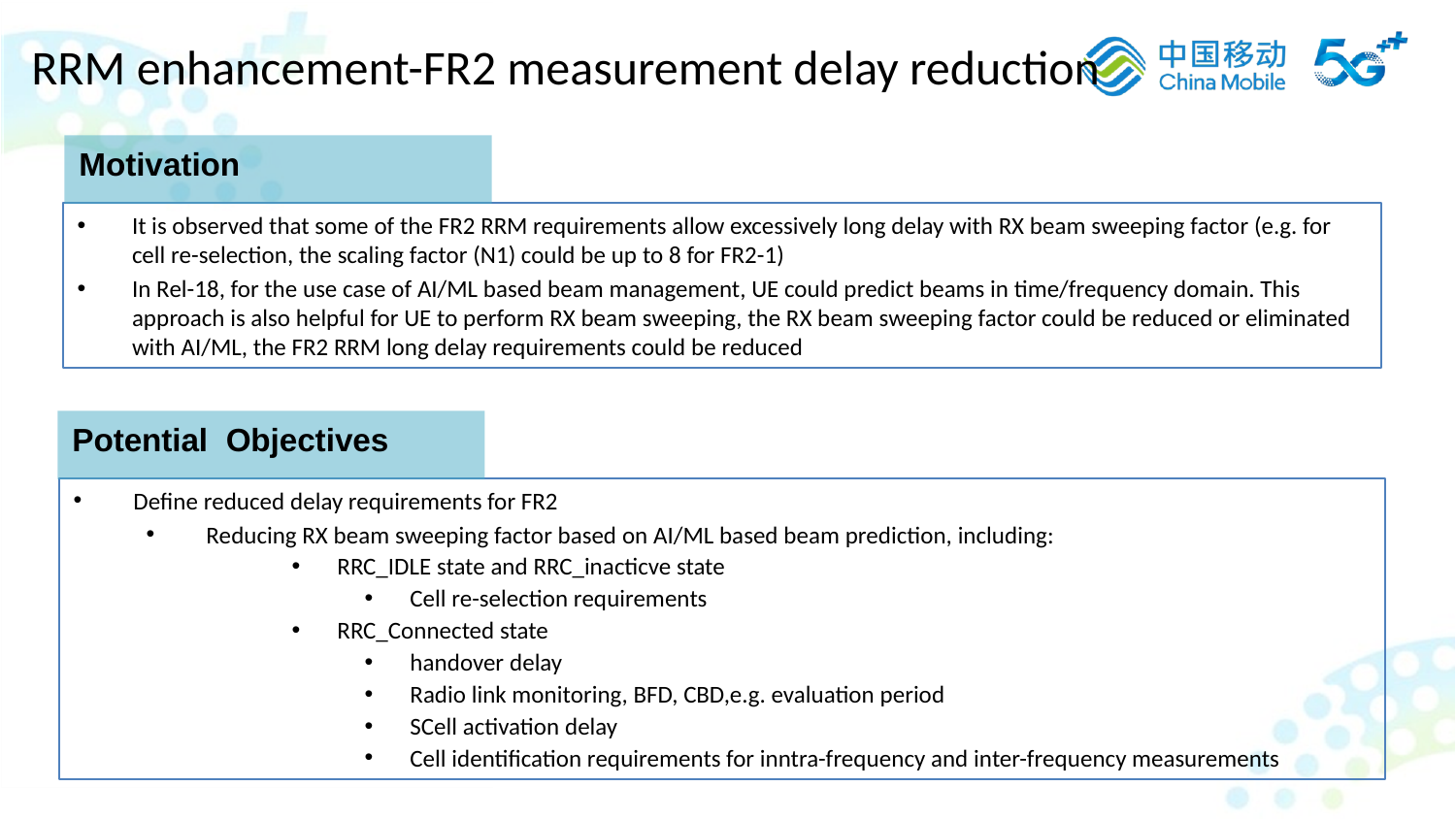

RRM enhancement-FR2 measurement delay reduction

 Motivation

It is observed that some of the FR2 RRM requirements allow excessively long delay with RX beam sweeping factor (e.g. for cell re-selection, the scaling factor (N1) could be up to 8 for FR2-1)
In Rel-18, for the use case of AI/ML based beam management, UE could predict beams in time/frequency domain. This approach is also helpful for UE to perform RX beam sweeping, the RX beam sweeping factor could be reduced or eliminated with AI/ML, the FR2 RRM long delay requirements could be reduced
 Potential  Objectives

 Define reduced delay requirements for FR2
 Reducing RX beam sweeping factor based on AI/ML based beam prediction, including:
RRC_IDLE state and RRC_inacticve state
Cell re-selection requirements
RRC_Connected state
handover delay
Radio link monitoring, BFD, CBD,e.g. evaluation period
SCell activation delay
Cell identification requirements for inntra-frequency and inter-frequency measurements